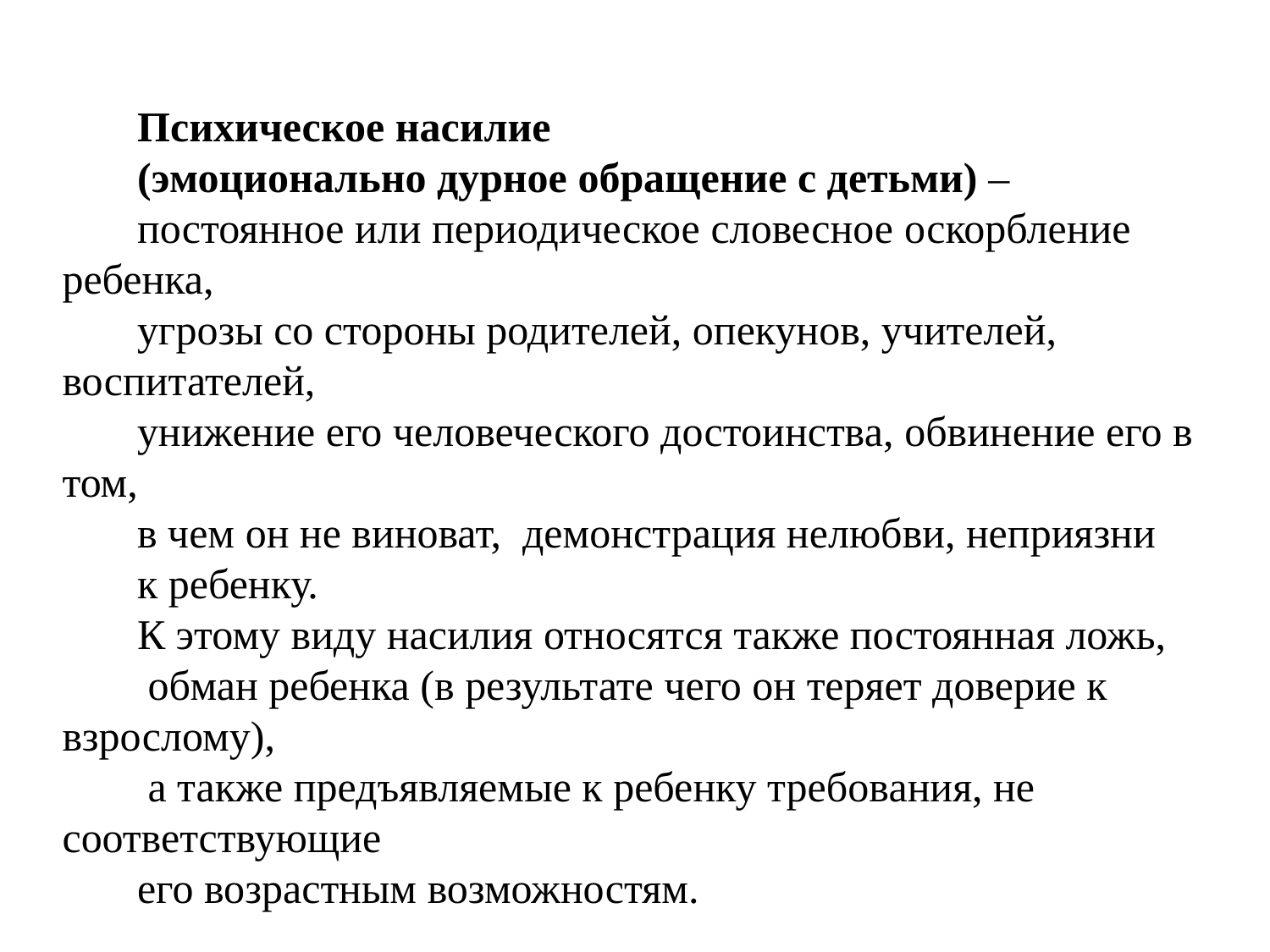

Психическое насилие
(эмоционально дурное обращение с детьми) –
постоянное или периодическое словесное оскорбление ребенка,
угрозы со стороны родителей, опекунов, учителей, воспитателей,
унижение его человеческого достоинства, обвинение его в том,
в чем он не виноват,  демонстрация нелюбви, неприязни
к ребенку.
К этому виду насилия относятся также постоянная ложь,
 обман ребенка (в результате чего он теряет доверие к взрослому),
 а также предъявляемые к ребенку требования, не соответствующие
его возрастным возможностям.